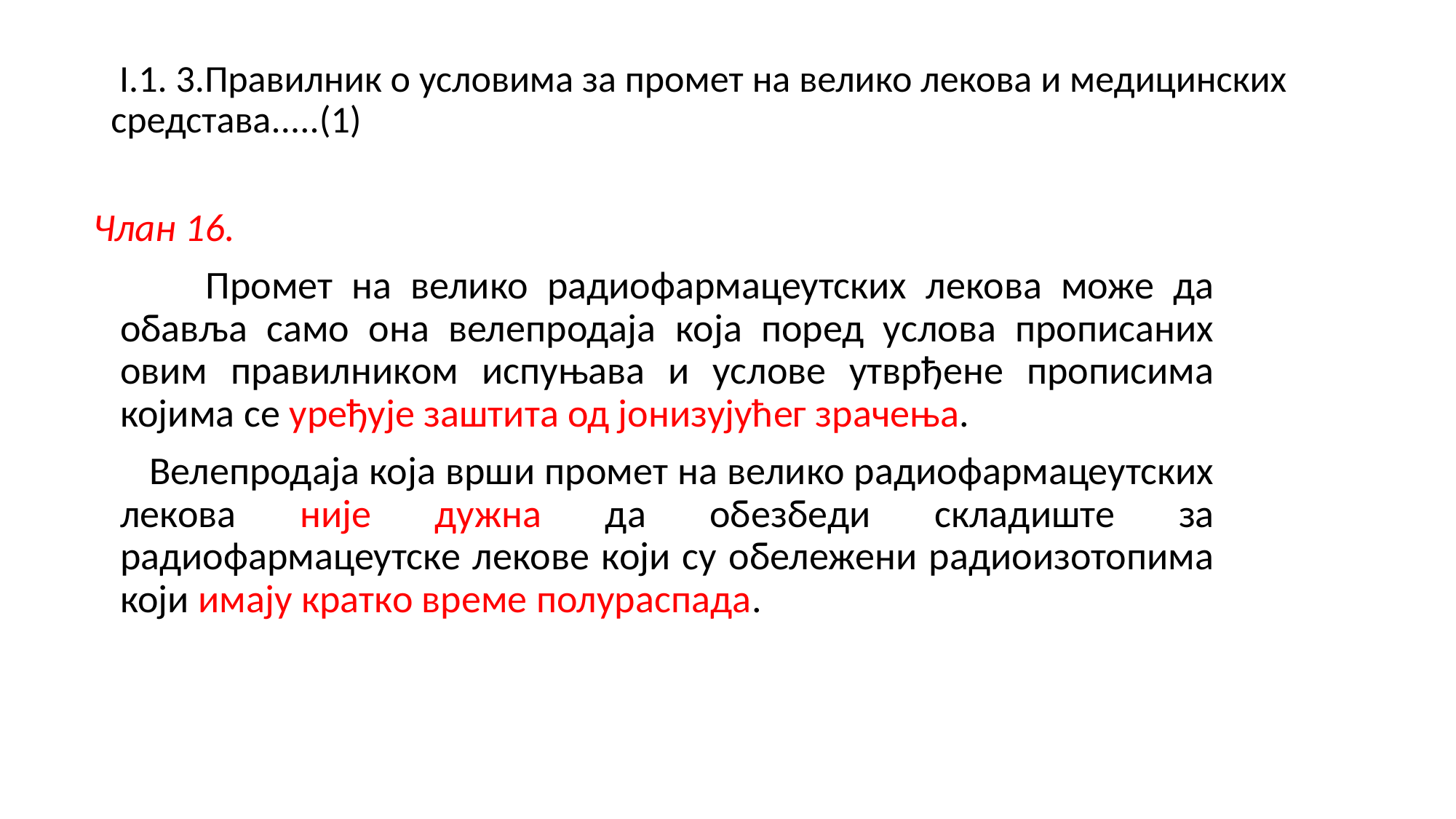

# I.1. 3.Правилник о условима за промет на велико лекова и медицинских средстава.....(1)
Члан 16.
      Промет на велико радиофармацеутских лекова може да обавља само она велепродаја која поред услова прописаних овим правилником испуњава и услове утврђене прописима којима се уређује заштита од јонизујућег зрачења.
      Велепродаја која врши промет на велико радиофармацеутских лекова није дужна да обезбеди складиште за радиофармацеутске лекове који су обележени радиоизотопима који имају кратко време полураспада.